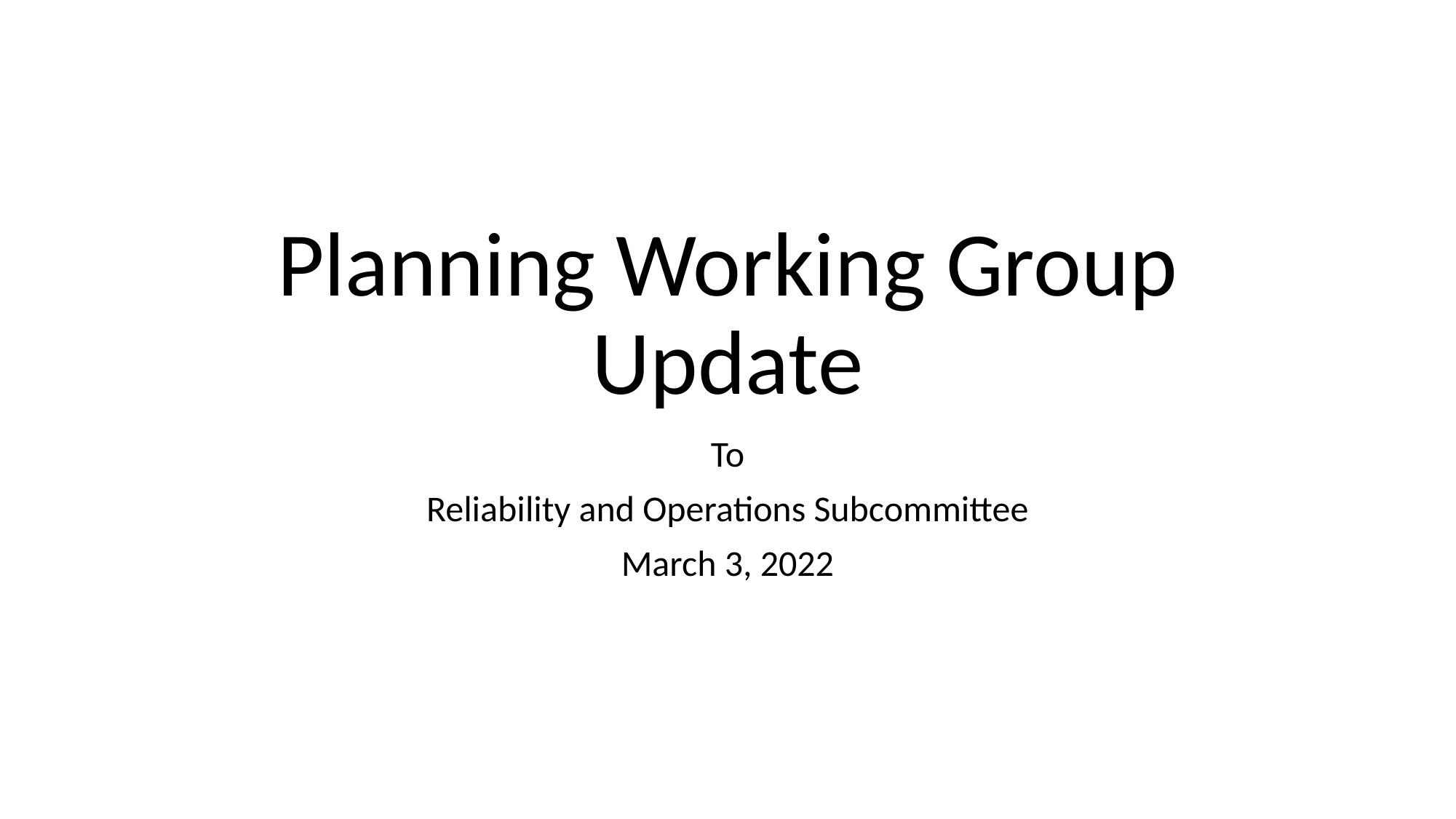

# Planning Working Group Update
To
Reliability and Operations Subcommittee
March 3, 2022